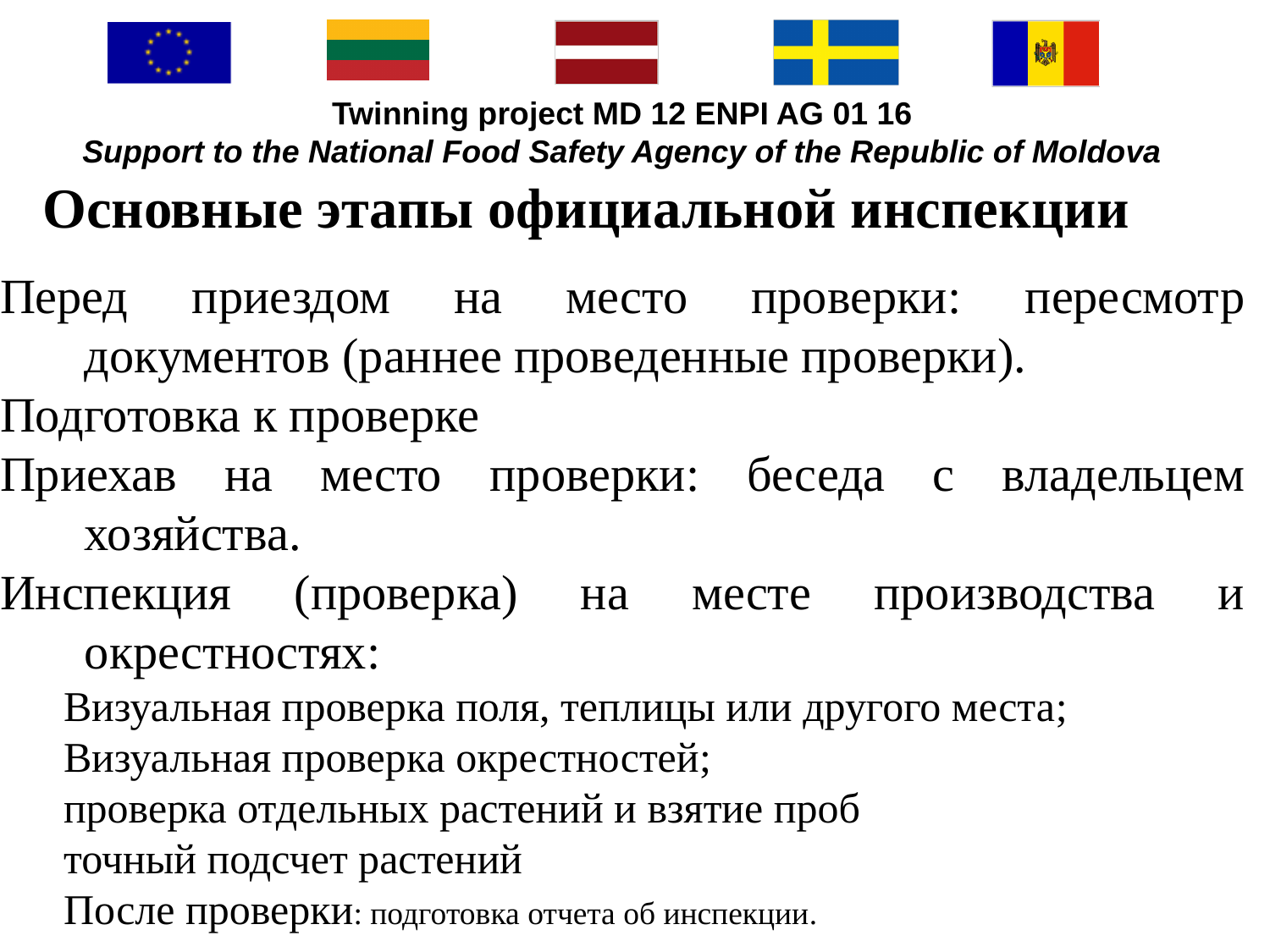

# Основные этапы официальной инспекции
Перед приездом на место проверки: пересмотр документов (раннее проведенные проверки).
Подготовка к проверке
Приехав на место проверки: беседа с владельцем хозяйства.
Инспекция (проверка) на месте производства и окрестностях:
Визуальная проверка поля, теплицы или другого места;
Визуальная проверка окрестностей;
проверка отдельных растений и взятие проб
точный подсчет растений
После проверки: подготовка отчета об инспекции.